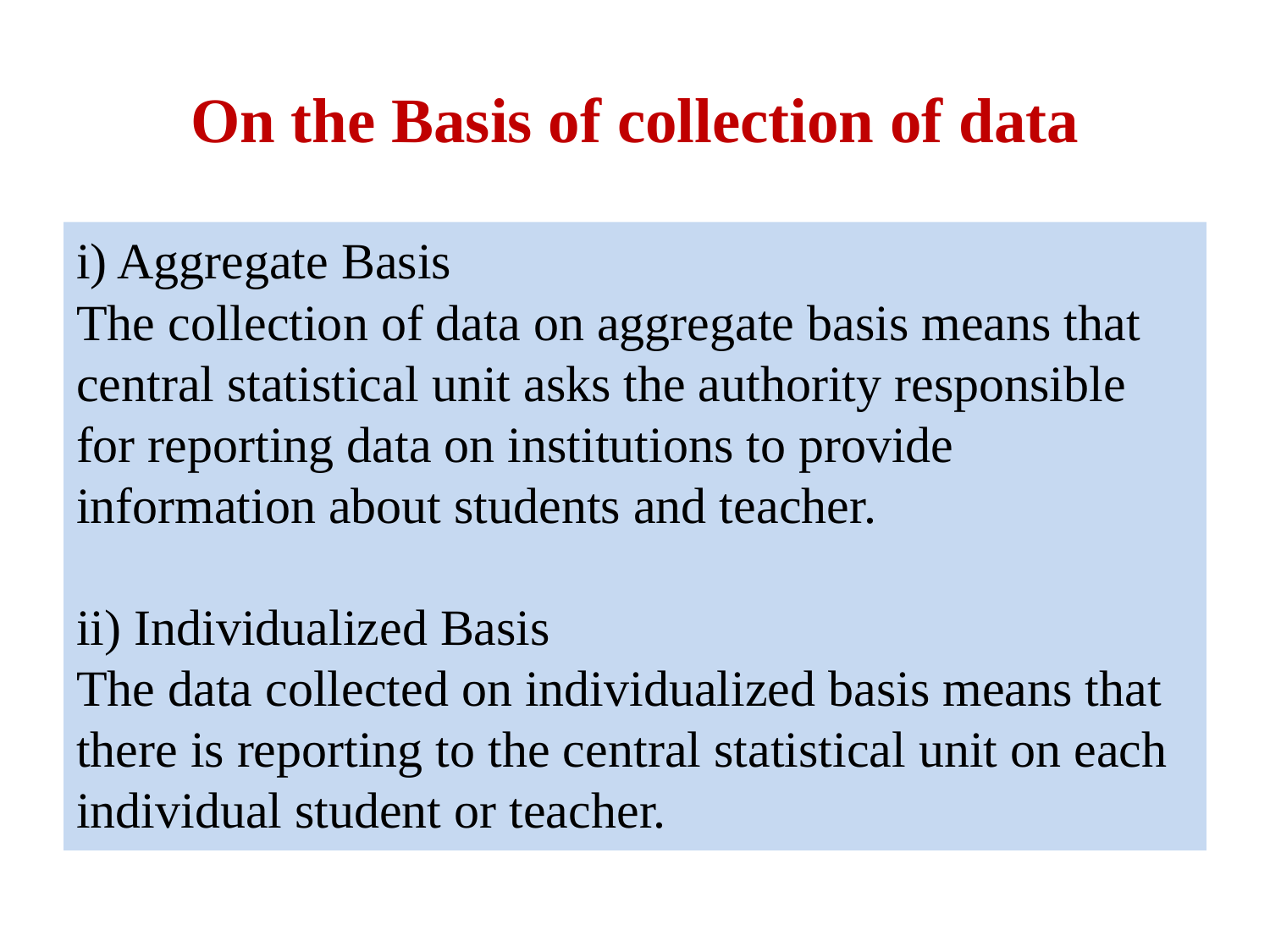

# On the Basis of collection of data
i) Aggregate Basis
The collection of data on aggregate basis means that central statistical unit asks the authority responsible for reporting data on institutions to provide information about students and teacher.

ii) Individualized Basis
The data collected on individualized basis means that there is reporting to the central statistical unit on each individual student or teacher.